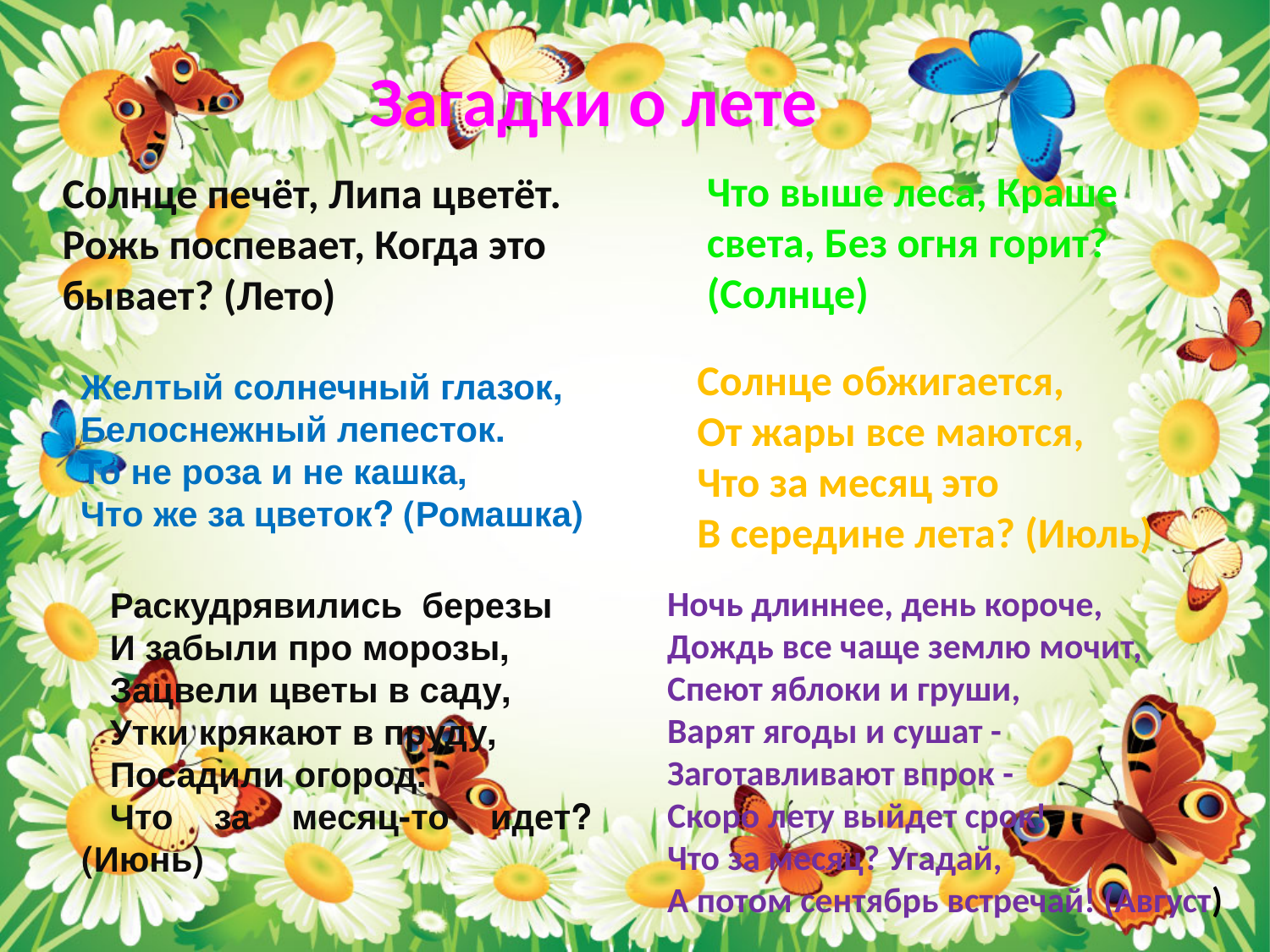

Загадки о лете
Солнце печёт, Липа цветёт. Рожь поспевает, Когда это бывает? (Лето)
Что выше леса, Краше света, Без огня горит? (Солнце)
Солнце обжигается,
От жары все маются,
Что за месяц это
В середине лета? (Июль)

Желтый солнечный глазок,
Белоснежный лепесток.
То не роза и не кашка,
Что же за цветок? (Ромашка)

Раскудрявились  березы
И забыли про морозы,
Зацвели цветы в саду,
Утки крякают в пруду,
Посадили огород.
Что за месяц-то идет? (Июнь)

Ночь длиннее, день короче,
Дождь все чаще землю мочит,
Спеют яблоки и груши,
Варят ягоды и сушат -
Заготавливают впрок -
Скоро лету выйдет срок!
Что за месяц? Угадай,
А потом сентябрь встречай! (Август)